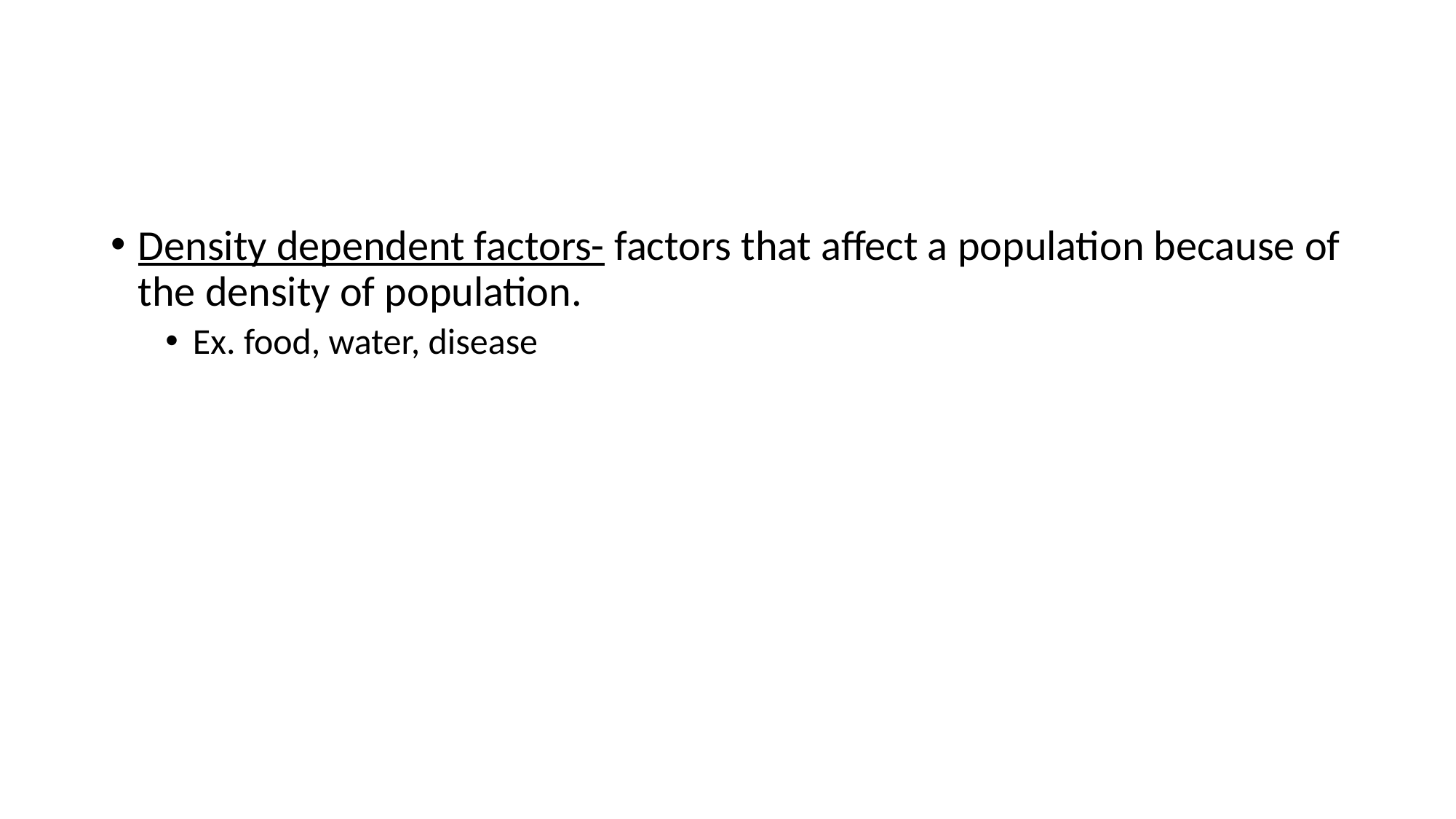

#
Density dependent factors- factors that affect a population because of the density of population.
Ex. food, water, disease